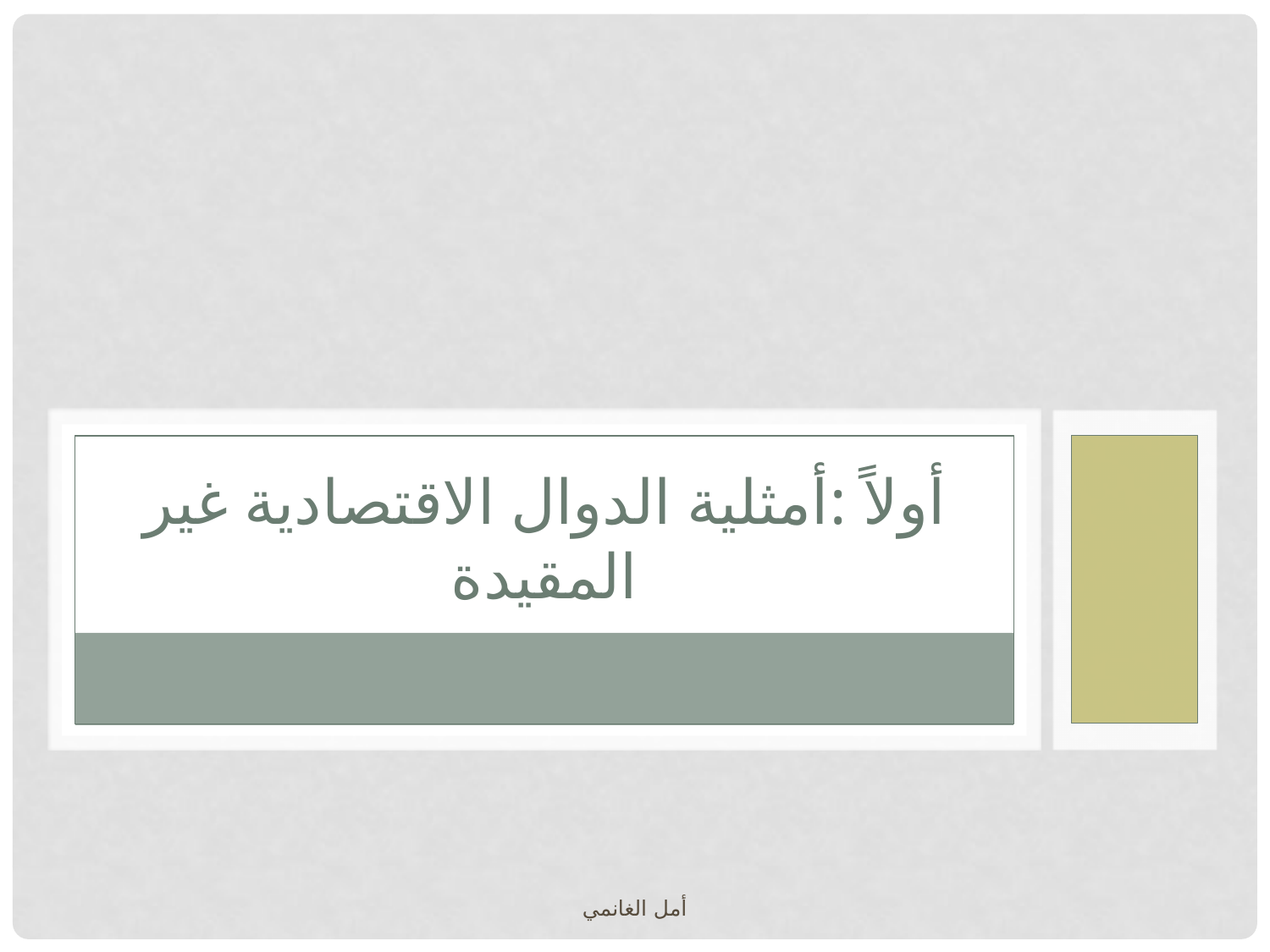

# أولاً :أمثلية الدوال الاقتصادية غير المقيدة

أمل الغانمي